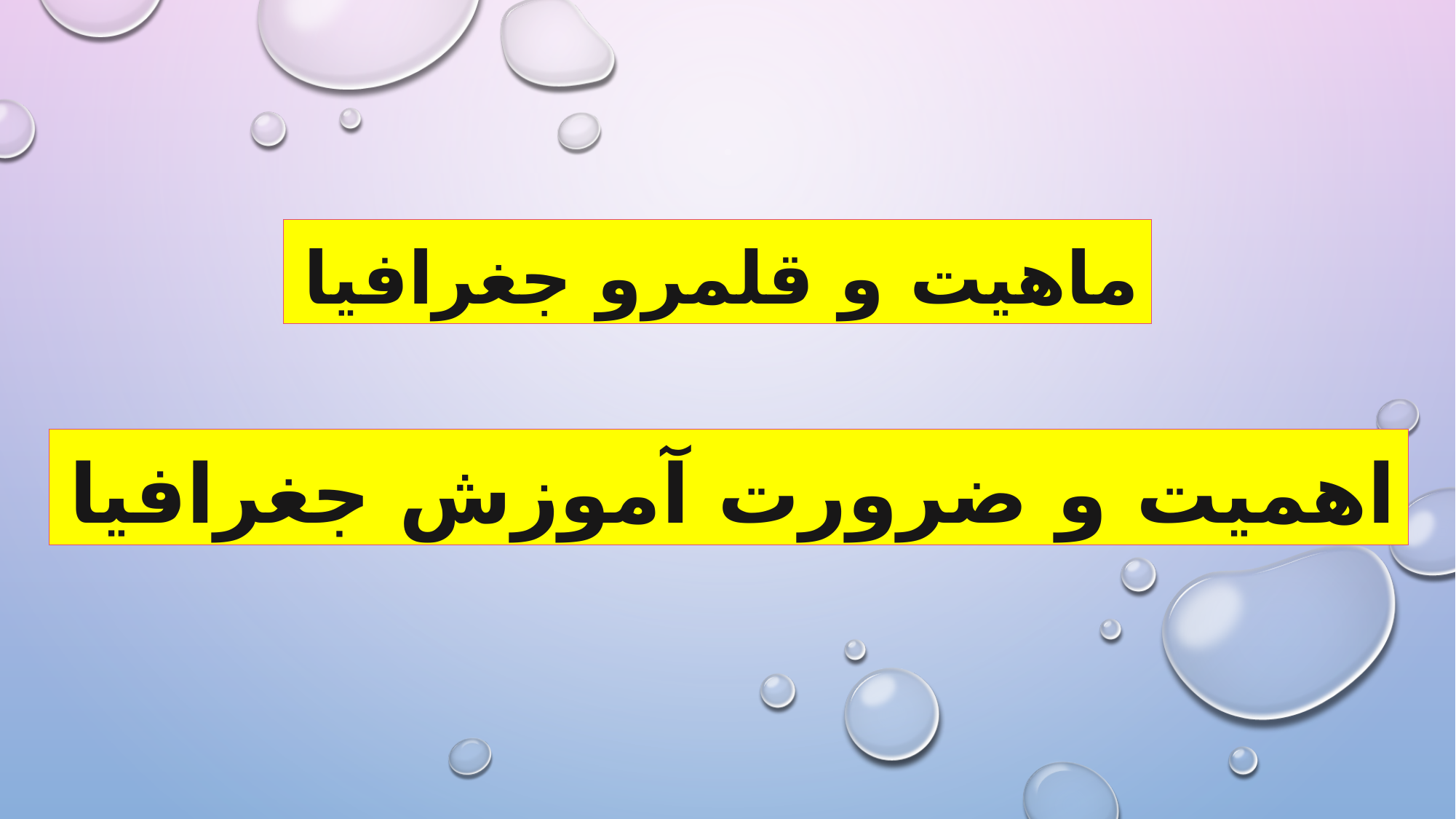

ماهيت و قلمرو جغرافيا
اهميت و ضرورت آموزش جغرافيا